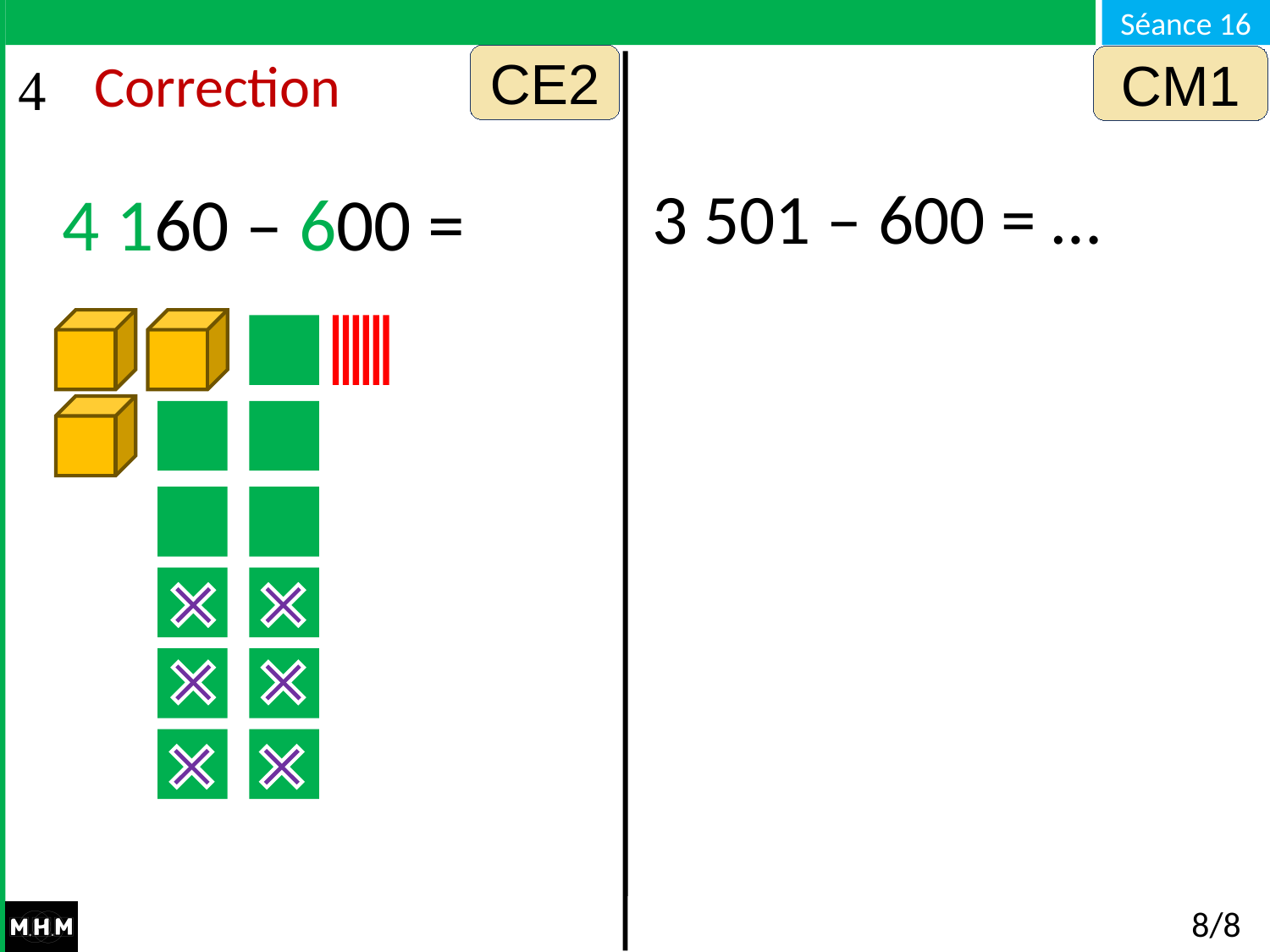

CE2
CM1
# Correction

3 501 – 600 = …
4 160 – 600 =

8/8